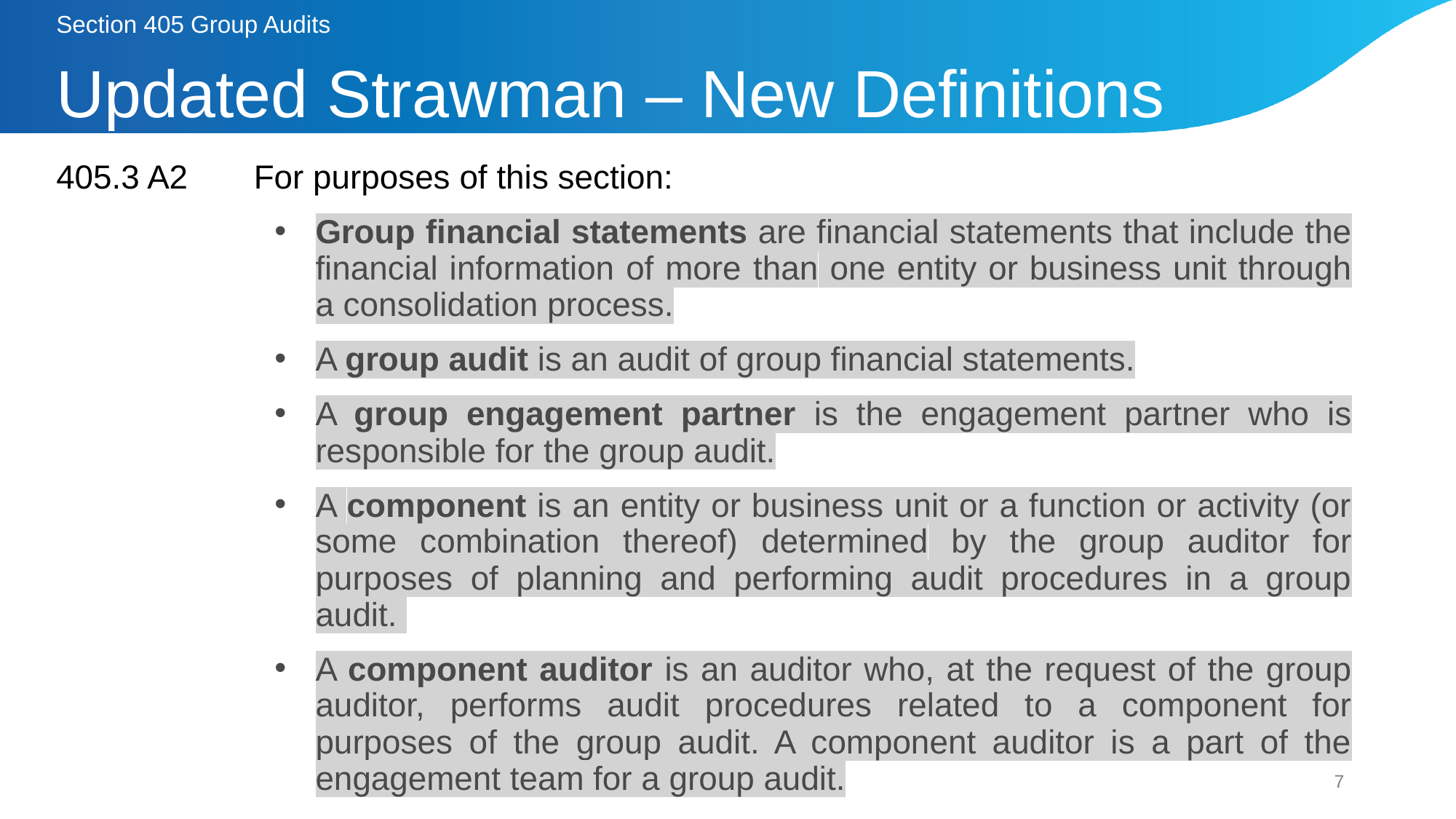

Section 405 Group Audits
# Updated Strawman – New Definitions
405.3 A2	For purposes of this section:
Group financial statements are financial statements that include the financial information of more than one entity or business unit through a consolidation process.
A group audit is an audit of group financial statements.
A group engagement partner is the engagement partner who is responsible for the group audit.
A component is an entity or business unit or a function or activity (or some combination thereof) determined by the group auditor for purposes of planning and performing audit procedures in a group audit.
A component auditor is an auditor who, at the request of the group auditor, performs audit procedures related to a component for purposes of the group audit. A component auditor is a part of the engagement team for a group audit.
7